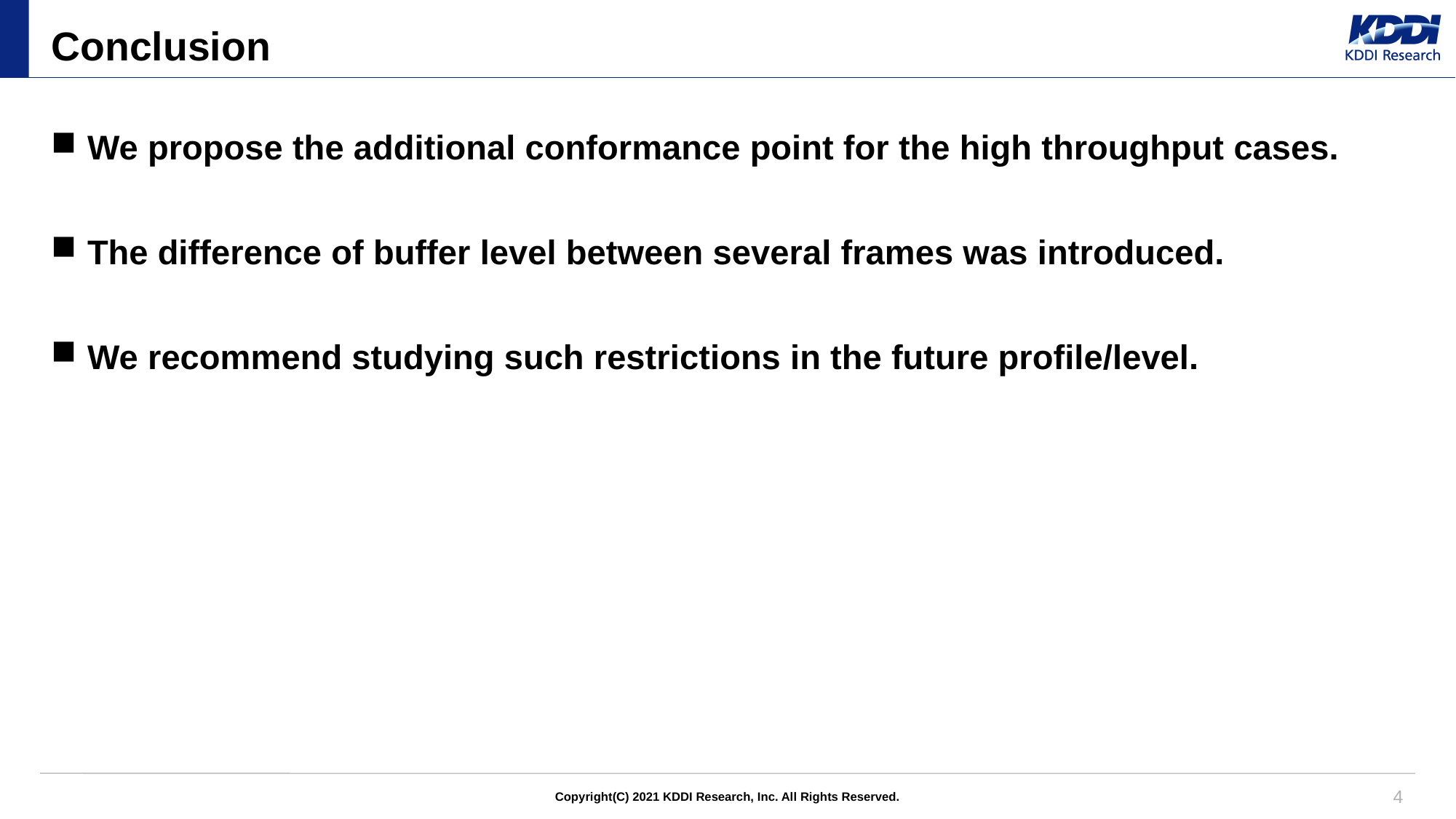

# Conclusion
We propose the additional conformance point for the high throughput cases.

The difference of buffer level between several frames was introduced.

We recommend studying such restrictions in the future profile/level.
4